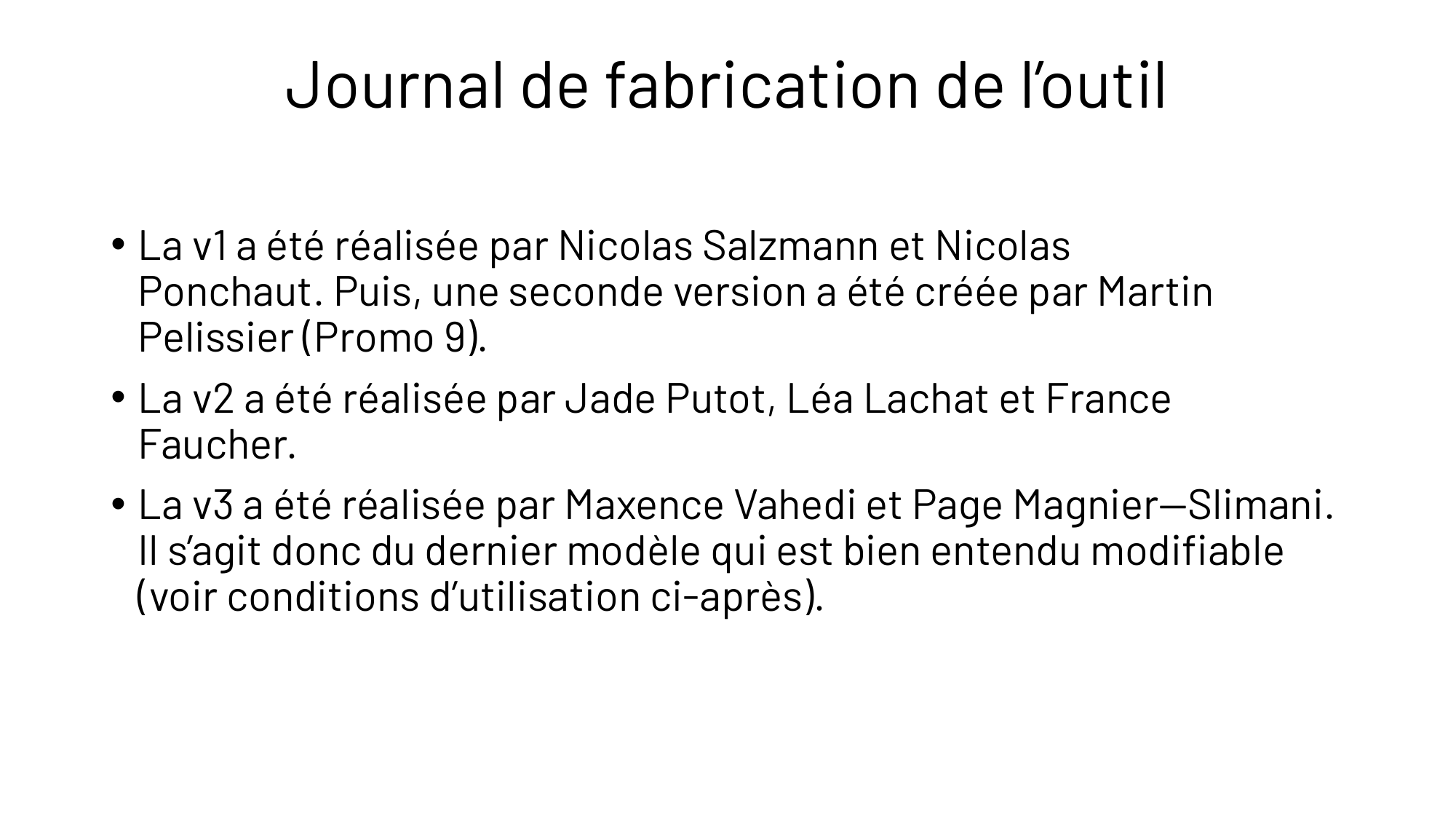

# Journal de fabrication de l’outil

La v1 a été réalisée par Nicolas Salzmann et Nicolas Ponchaut. Puis, une seconde version a été créée par Martin Pelissier (Promo 9).
La v2 a été réalisée par Jade Putot, Léa Lachat et France Faucher.
La v3 a été réalisée par Maxence Vahedi et Page Magnier—Slimani. Il s’agit donc du dernier modèle qui est bien entendu modifiable (voir conditions d’utilisation ci-après).